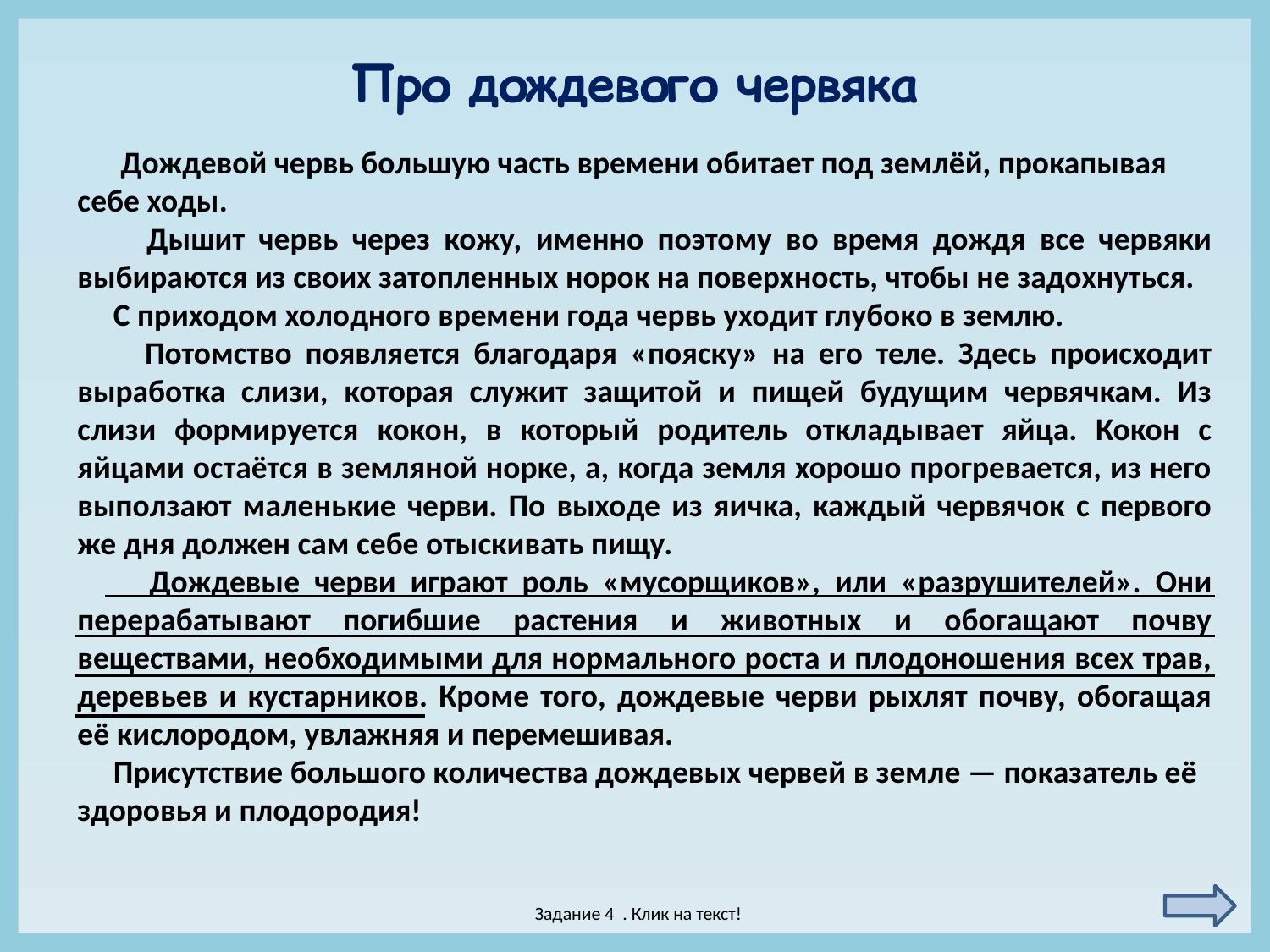

Про дождевого червяка
      Дождевой червь большую часть времени обитает под землёй, прокапывая
себе ходы.
     Дышит червь через кожу, именно поэтому во время дождя все червяки выбираются из своих затопленных норок на поверхность, чтобы не задохнуться.
     С приходом холодного времени года червь уходит глубоко в землю.
     Потомство появляется благодаря «пояску» на его теле. Здесь происходит выработка слизи, которая служит защитой и пищей будущим червячкам. Из слизи формируется кокон, в который родитель откладывает яйца. Кокон с яйцами остаётся в земляной норке, а, когда земля хорошо прогревается, из него выползают маленькие черви. По выходе из яичка, каждый червячок с первого же дня должен сам себе отыскивать пищу.
     Дождевые черви играют роль «мусорщиков», или «разрушителей». Они перерабатывают погибшие растения и животных и обогащают почву веществами, необходимыми для нормального роста и плодоношения всех трав, деревьев и кустарников. Кроме того, дождевые черви рыхлят почву, обогащая её кислородом, увлажняя и перемешивая.
     Присутствие большого количества дождевых червей в земле — показатель её
здоровья и плодородия!

Задание 4  . Клик на текст!